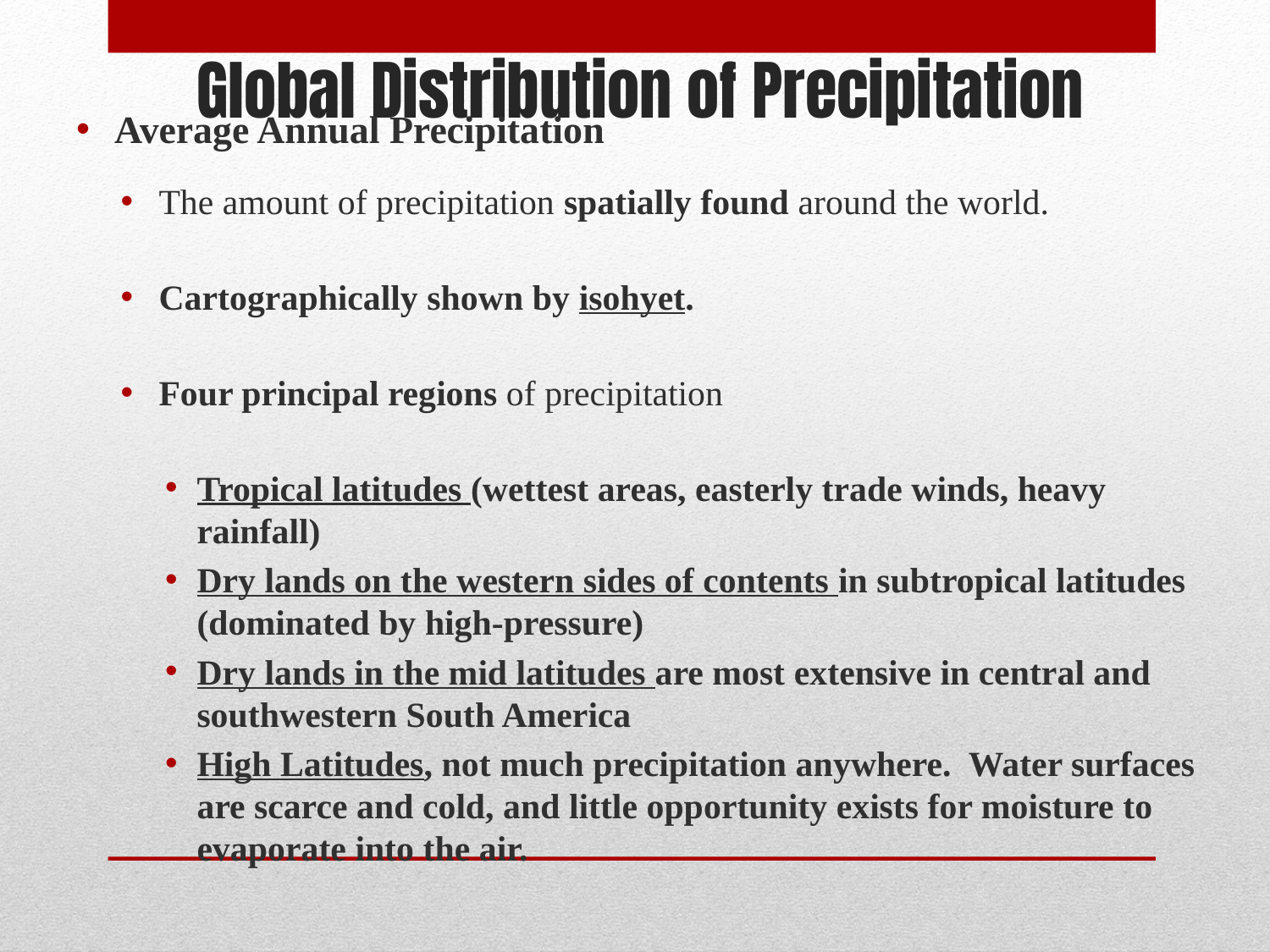

# Global Distribution of Precipitation
Average Annual Precipitation

The amount of precipitation spatially found around the world.

Cartographically shown by isohyet.

Four principal regions of precipitation

Tropical latitudes (wettest areas, easterly trade winds, heavy rainfall)
Dry lands on the western sides of contents in subtropical latitudes (dominated by high-pressure)
Dry lands in the mid latitudes are most extensive in central and southwestern South America
High Latitudes, not much precipitation anywhere.  Water surfaces are scarce and cold, and little opportunity exists for moisture to evaporate into the air.